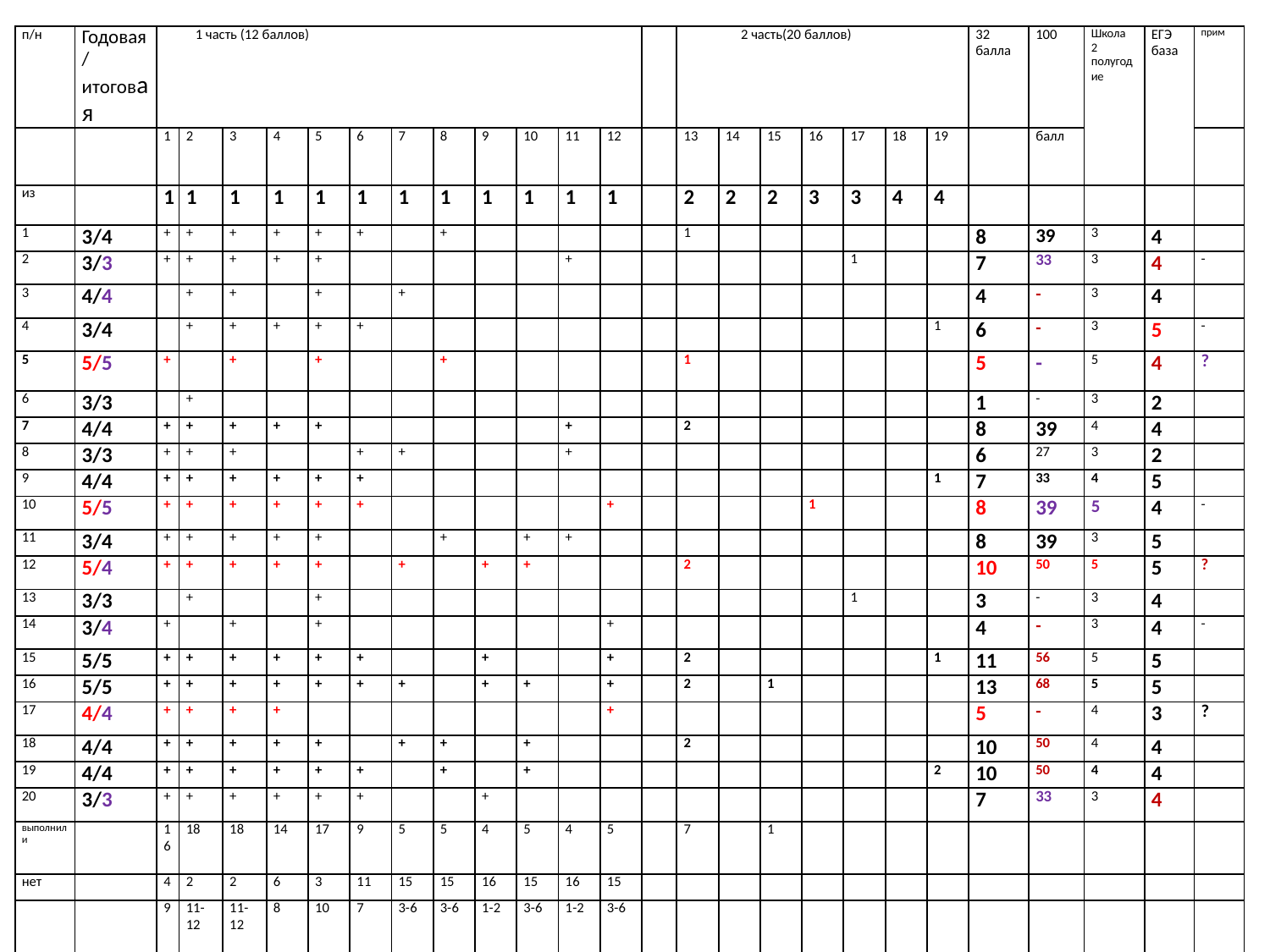

| п/н | Годовая/итоговая | 1 часть (12 баллов) |  |  |  |  |  |  |  |  |  |  |  |  | 2 часть(20 баллов) |  |  |  |  |  |  | 32 балла | 100 | Школа 2 полугодие | ЕГЭ база | прим |
| --- | --- | --- | --- | --- | --- | --- | --- | --- | --- | --- | --- | --- | --- | --- | --- | --- | --- | --- | --- | --- | --- | --- | --- | --- | --- | --- |
|  |  | 1 | 2 | 3 | 4 | 5 | 6 | 7 | 8 | 9 | 10 | 11 | 12 |  | 13 | 14 | 15 | 16 | 17 | 18 | 19 |  | балл |  |  |  |
| из |  | 1 | 1 | 1 | 1 | 1 | 1 | 1 | 1 | 1 | 1 | 1 | 1 |  | 2 | 2 | 2 | 3 | 3 | 4 | 4 |  |  |  |  |  |
| 1 | 3/4 | + | + | + | + | + | + |  | + |  |  |  |  |  | 1 |  |  |  |  |  |  | 8 | 39 | 3 | 4 |  |
| 2 | 3/3 | + | + | + | + | + |  |  |  |  |  | + |  |  |  |  |  |  | 1 |  |  | 7 | 33 | 3 | 4 | - |
| 3 | 4/4 |  | + | + |  | + |  | + |  |  |  |  |  |  |  |  |  |  |  |  |  | 4 | - | 3 | 4 |  |
| 4 | 3/4 |  | + | + | + | + | + |  |  |  |  |  |  |  |  |  |  |  |  |  | 1 | 6 | - | 3 | 5 | - |
| 5 | 5/5 | + |  | + |  | + |  |  | + |  |  |  |  |  | 1 |  |  |  |  |  |  | 5 | - | 5 | 4 | ? |
| 6 | 3/3 |  | + |  |  |  |  |  |  |  |  |  |  |  |  |  |  |  |  |  |  | 1 | - | 3 | 2 |  |
| 7 | 4/4 | + | + | + | + | + |  |  |  |  |  | + |  |  | 2 |  |  |  |  |  |  | 8 | 39 | 4 | 4 |  |
| 8 | 3/3 | + | + | + |  |  | + | + |  |  |  | + |  |  |  |  |  |  |  |  |  | 6 | 27 | 3 | 2 |  |
| 9 | 4/4 | + | + | + | + | + | + |  |  |  |  |  |  |  |  |  |  |  |  |  | 1 | 7 | 33 | 4 | 5 |  |
| 10 | 5/5 | + | + | + | + | + | + |  |  |  |  |  | + |  |  |  |  | 1 |  |  |  | 8 | 39 | 5 | 4 | - |
| 11 | 3/4 | + | + | + | + | + |  |  | + |  | + | + |  |  |  |  |  |  |  |  |  | 8 | 39 | 3 | 5 |  |
| 12 | 5/4 | + | + | + | + | + |  | + |  | + | + |  |  |  | 2 |  |  |  |  |  |  | 10 | 50 | 5 | 5 | ? |
| 13 | 3/3 |  | + |  |  | + |  |  |  |  |  |  |  |  |  |  |  |  | 1 |  |  | 3 | - | 3 | 4 |  |
| 14 | 3/4 | + |  | + |  | + |  |  |  |  |  |  | + |  |  |  |  |  |  |  |  | 4 | - | 3 | 4 | - |
| 15 | 5/5 | + | + | + | + | + | + |  |  | + |  |  | + |  | 2 |  |  |  |  |  | 1 | 11 | 56 | 5 | 5 |  |
| 16 | 5/5 | + | + | + | + | + | + | + |  | + | + |  | + |  | 2 |  | 1 |  |  |  |  | 13 | 68 | 5 | 5 |  |
| 17 | 4/4 | + | + | + | + |  |  |  |  |  |  |  | + |  |  |  |  |  |  |  |  | 5 | - | 4 | 3 | ? |
| 18 | 4/4 | + | + | + | + | + |  | + | + |  | + |  |  |  | 2 |  |  |  |  |  |  | 10 | 50 | 4 | 4 |  |
| 19 | 4/4 | + | + | + | + | + | + |  | + |  | + |  |  |  |  |  |  |  |  |  | 2 | 10 | 50 | 4 | 4 |  |
| 20 | 3/3 | + | + | + | + | + | + |  |  | + |  |  |  |  |  |  |  |  |  |  |  | 7 | 33 | 3 | 4 |  |
| выполнили |  | 16 | 18 | 18 | 14 | 17 | 9 | 5 | 5 | 4 | 5 | 4 | 5 |  | 7 |  | 1 |  |  |  |  |  |  |  |  |  |
| нет |  | 4 | 2 | 2 | 6 | 3 | 11 | 15 | 15 | 16 | 15 | 16 | 15 |  |  |  |  |  |  |  |  |  |  |  |  |  |
|  |  | 9 | 11-12 | 11-12 | 8 | 10 | 7 | 3-6 | 3-6 | 1-2 | 3-6 | 1-2 | 3-6 |  |  |  |  |  |  |  |  |  |  |  |  |  |